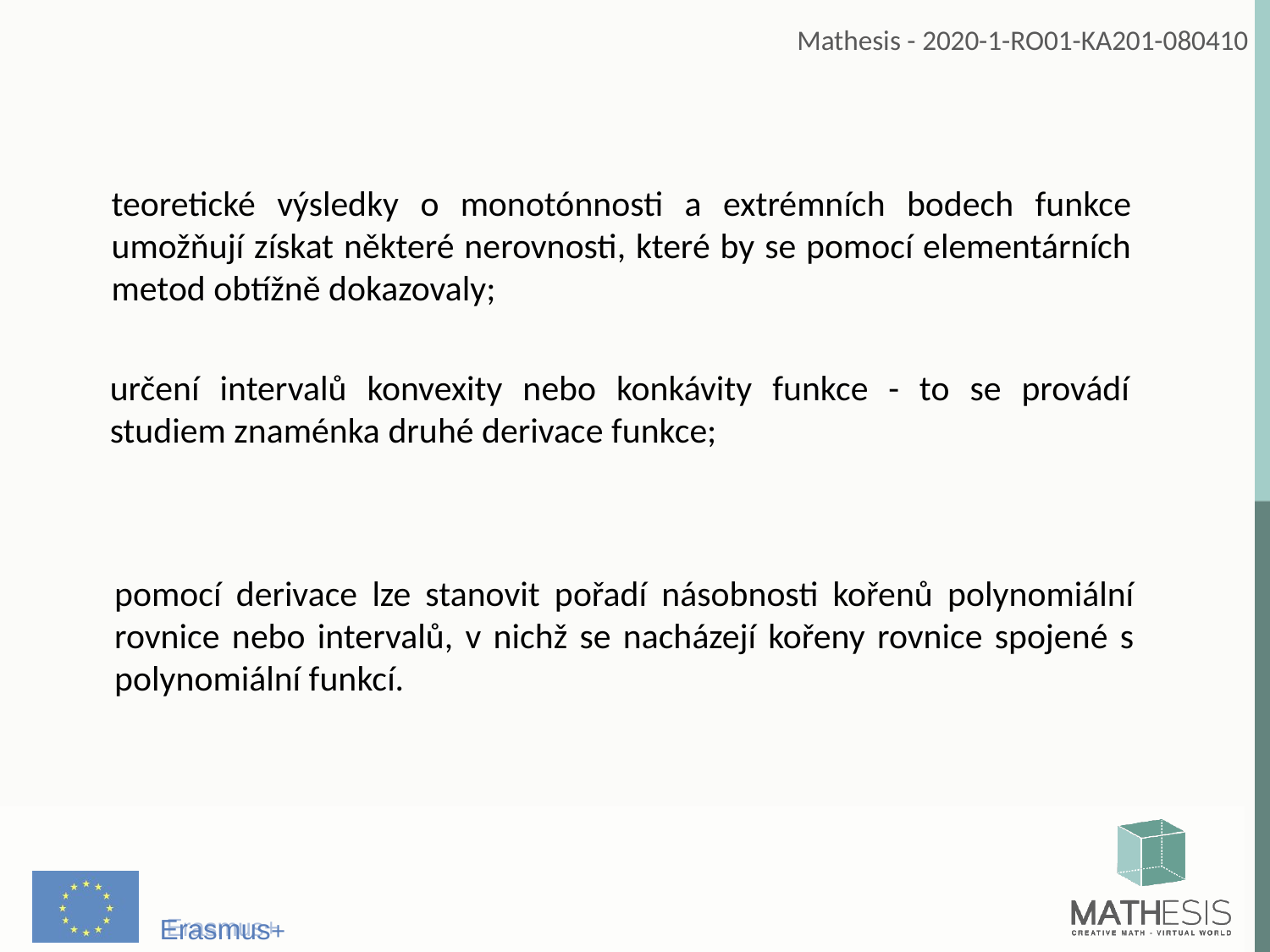

teoretické výsledky o monotónnosti a extrémních bodech funkce umožňují získat některé nerovnosti, které by se pomocí elementárních metod obtížně dokazovaly;
určení intervalů konvexity nebo konkávity funkce - to se provádí studiem znaménka druhé derivace funkce;
pomocí derivace lze stanovit pořadí násobnosti kořenů polynomiální rovnice nebo intervalů, v nichž se nacházejí kořeny rovnice spojené s polynomiální funkcí.